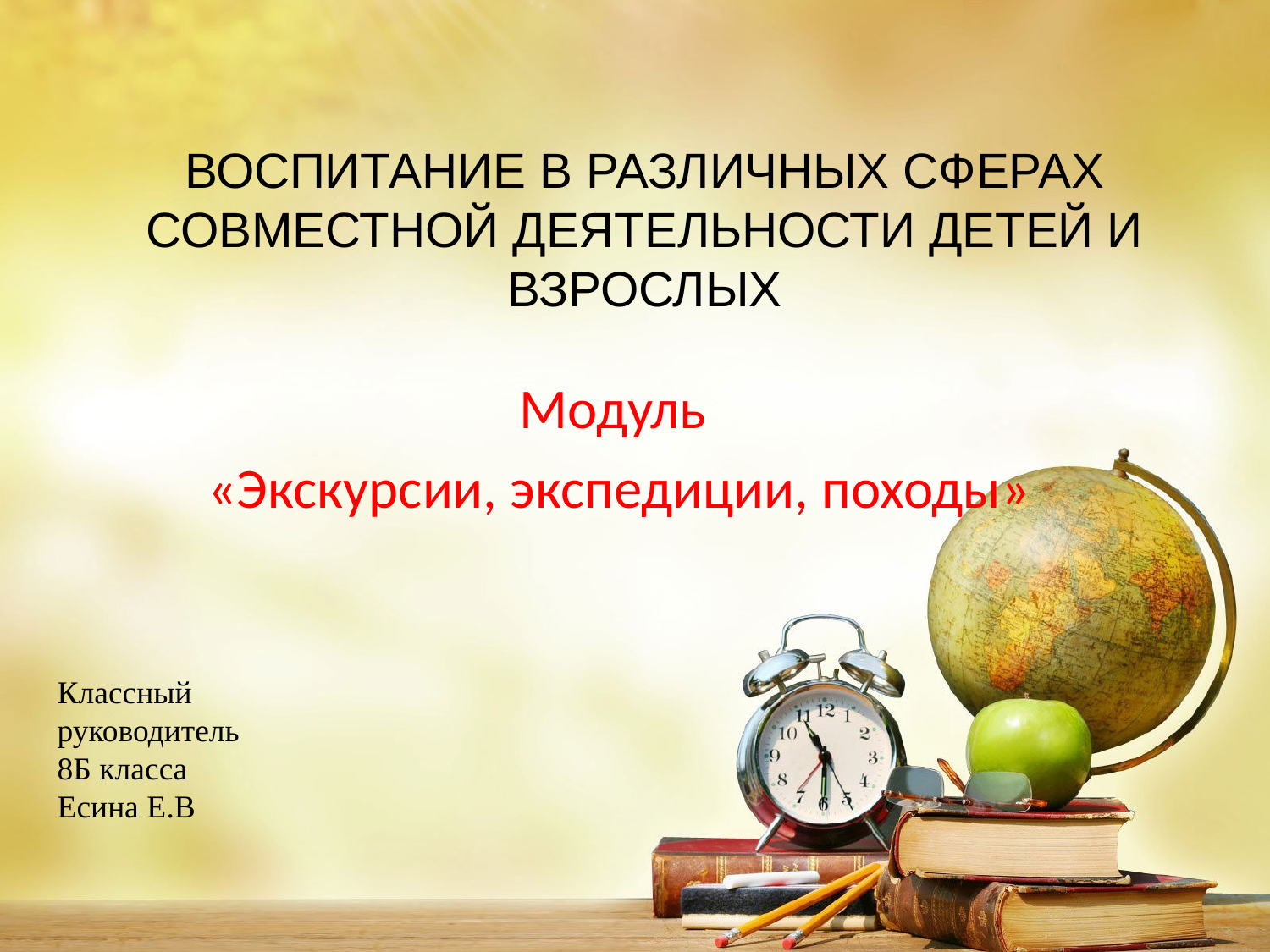

# ВОСПИТАНИЕ В РАЗЛИЧНЫХ СФЕРАХ СОВМЕСТНОЙ ДЕЯТЕЛЬНОСТИ ДЕТЕЙ И ВЗРОСЛЫХ
Модуль
«Экскурсии, экспедиции, походы»
Классный руководитель
8Б класса
Есина Е.В